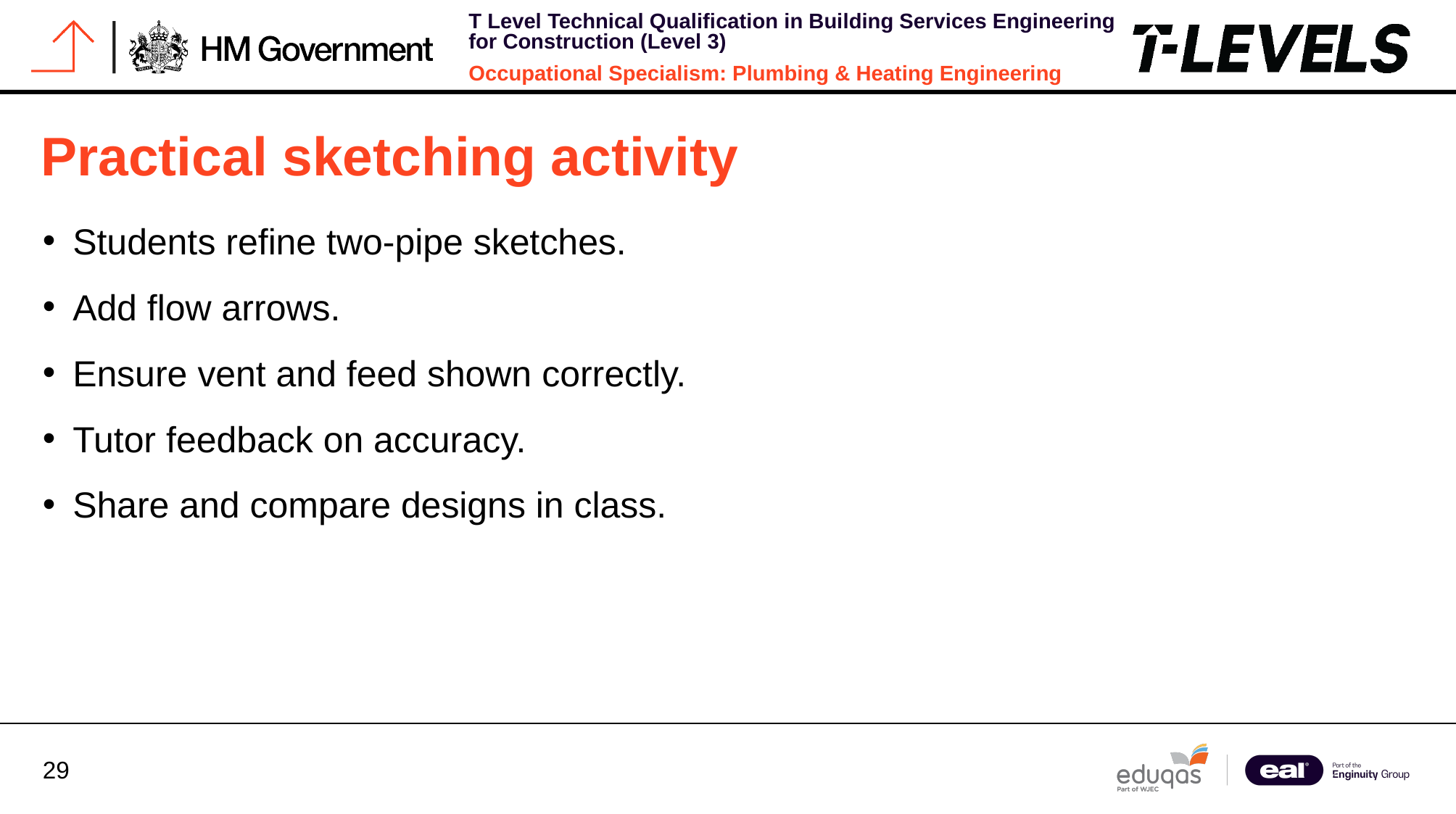

# Practical sketching activity
Students refine two-pipe sketches.
Add flow arrows.
Ensure vent and feed shown correctly.
Tutor feedback on accuracy.
Share and compare designs in class.